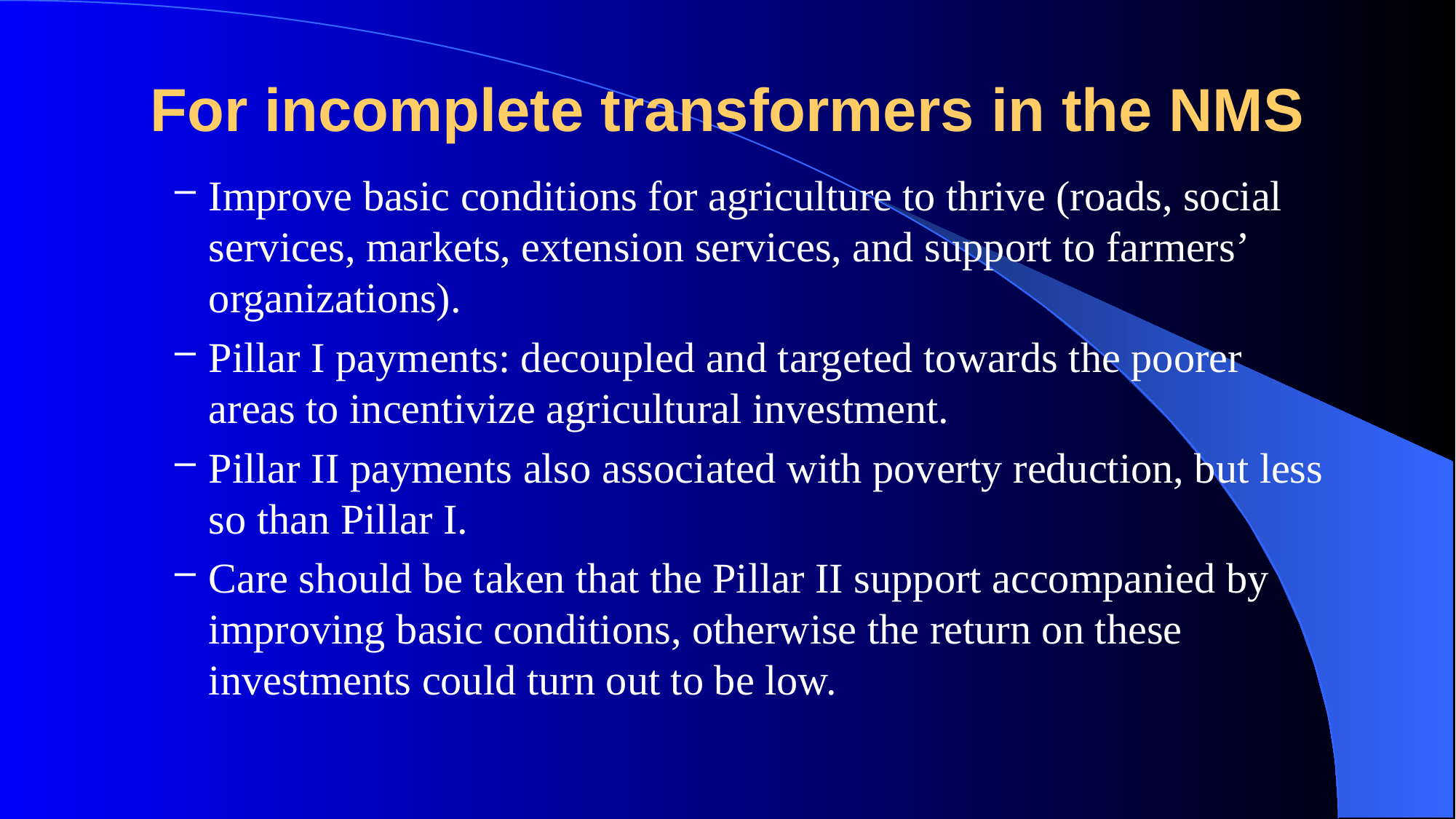

# For incomplete transformers in the NMS
Improve basic conditions for agriculture to thrive (roads, social services, markets, extension services, and support to farmers’ organizations).
Pillar I payments: decoupled and targeted towards the poorer areas to incentivize agricultural investment.
Pillar II payments also associated with poverty reduction, but less so than Pillar I.
Care should be taken that the Pillar II support accompanied by improving basic conditions, otherwise the return on these investments could turn out to be low.